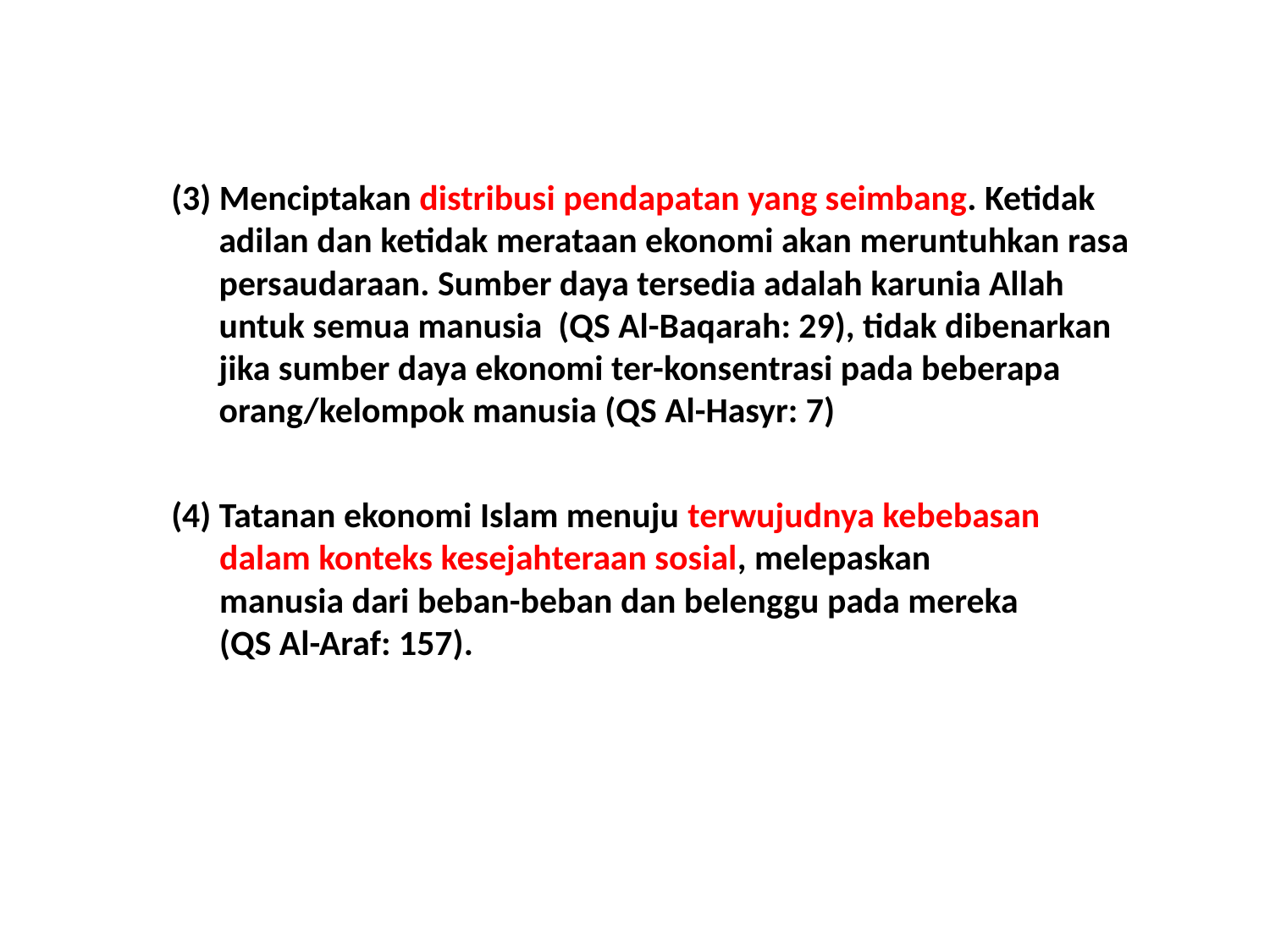

(3) Menciptakan distribusi pendapatan yang seimbang. Ketidak adilan dan ketidak merataan ekonomi akan meruntuhkan rasa persaudaraan. Sumber daya tersedia adalah karunia Allah untuk semua manusia  (QS Al-Baqarah: 29), tidak dibenarkan jika sumber daya ekonomi ter-konsentrasi pada beberapa orang/kelompok manusia (QS Al-Hasyr: 7)
(4) Tatanan ekonomi Islam menuju terwujudnya kebebasan
      dalam konteks kesejahteraan sosial, melepaskan
      manusia dari beban-beban dan belenggu pada mereka
      (QS Al-Araf: 157).